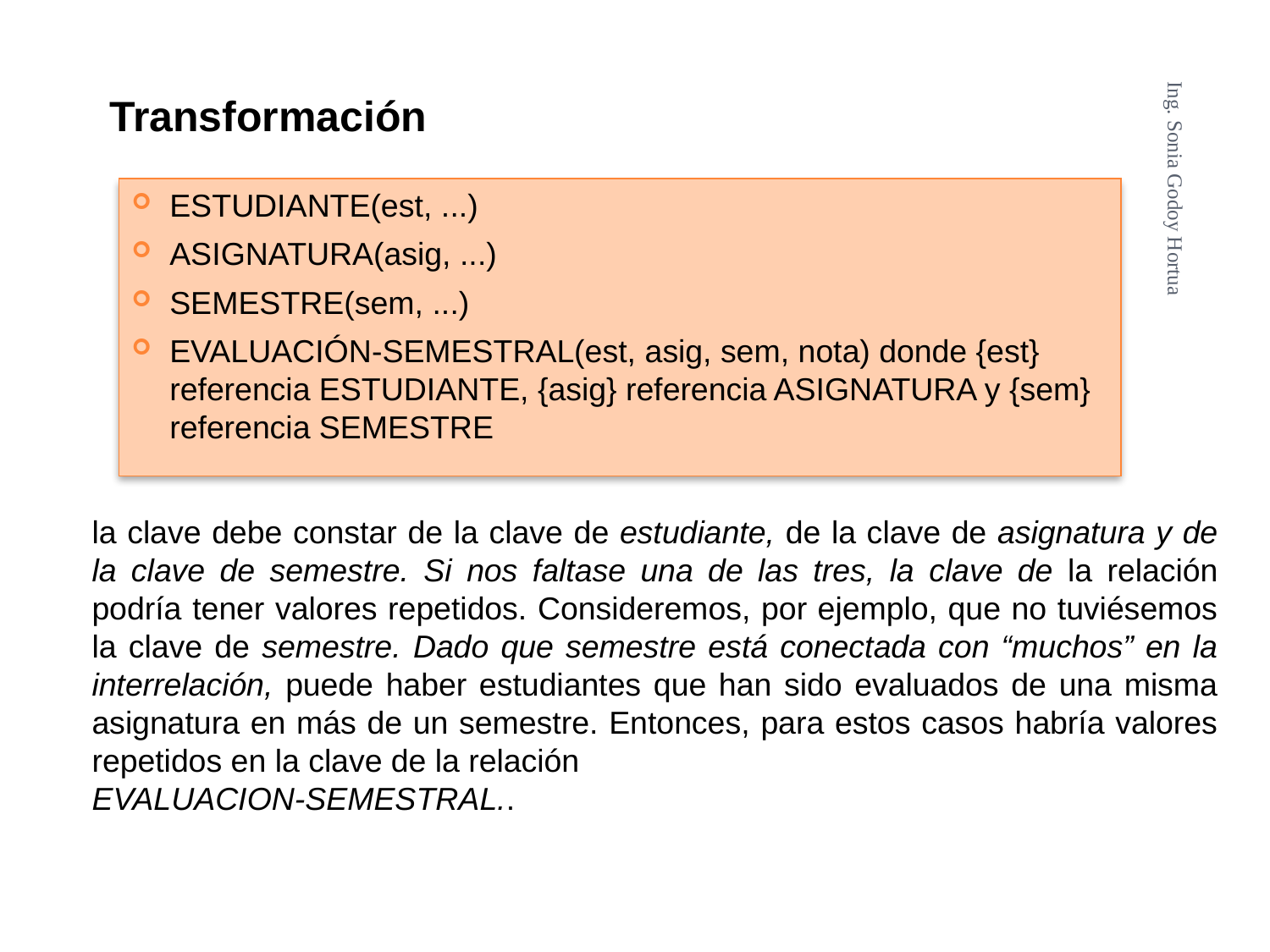

Transformación
ESTUDIANTE(est, ...)
ASIGNATURA(asig, ...)
SEMESTRE(sem, ...)
EVALUACIÓN-SEMESTRAL(est, asig, sem, nota) donde {est} referencia ESTUDIANTE, {asig} referencia ASIGNATURA y {sem} referencia SEMESTRE
Ing. Sonia Godoy Hortua
la clave debe constar de la clave de estudiante, de la clave de asignatura y de la clave de semestre. Si nos faltase una de las tres, la clave de la relación podría tener valores repetidos. Consideremos, por ejemplo, que no tuviésemos la clave de semestre. Dado que semestre está conectada con “muchos” en la interrelación, puede haber estudiantes que han sido evaluados de una misma asignatura en más de un semestre. Entonces, para estos casos habría valores repetidos en la clave de la relación
EVALUACION-SEMESTRAL..

11